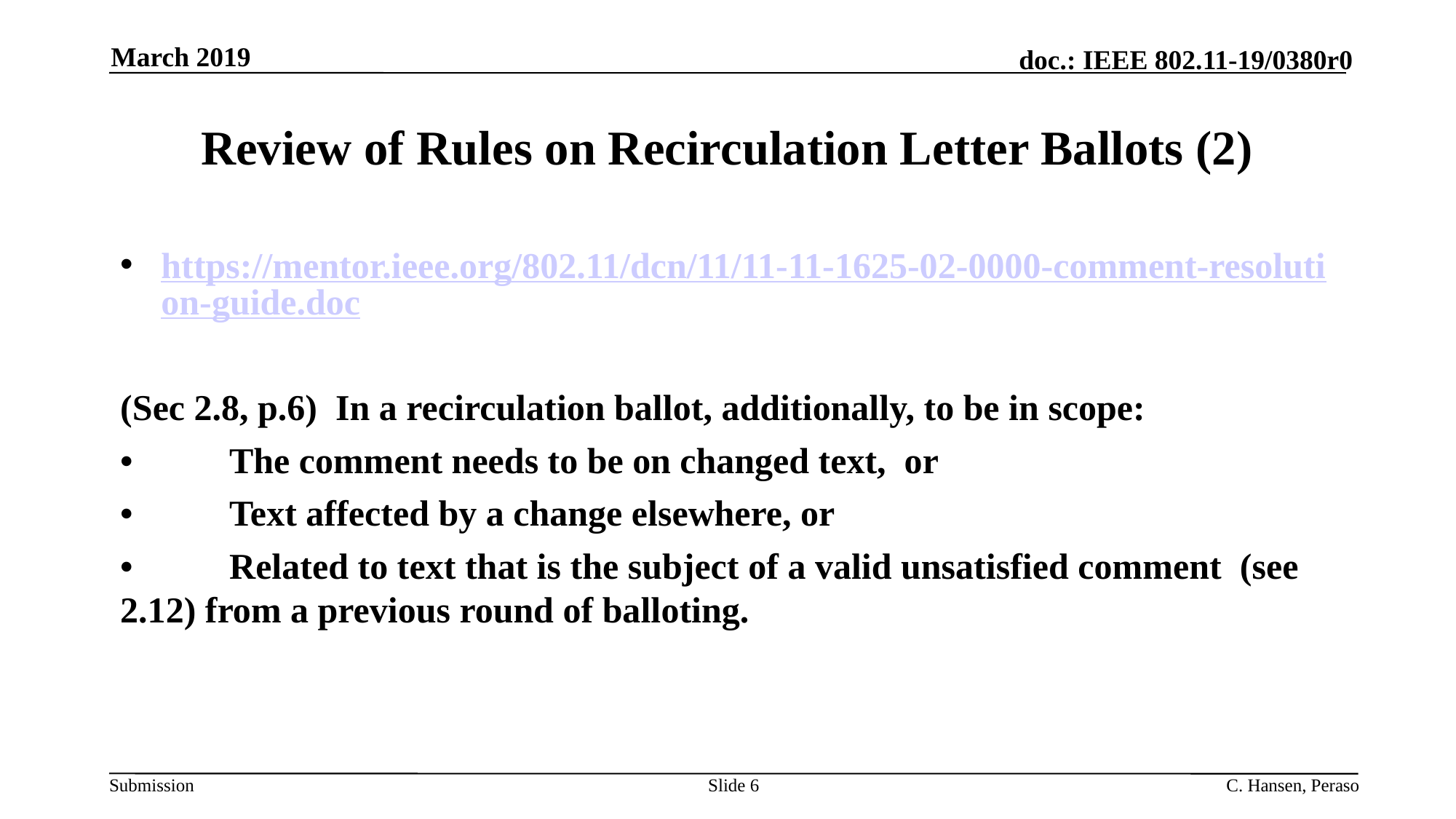

March 2019
# Review of Rules on Recirculation Letter Ballots (2)
https://mentor.ieee.org/802.11/dcn/11/11-11-1625-02-0000-comment-resolution-guide.doc

(Sec 2.8, p.6)  In a recirculation ballot, additionally, to be in scope:
•	The comment needs to be on changed text,  or
•	Text affected by a change elsewhere, or
•	Related to text that is the subject of a valid unsatisfied comment  (see 2.12) from a previous round of balloting.

Slide 6
C. Hansen, Peraso